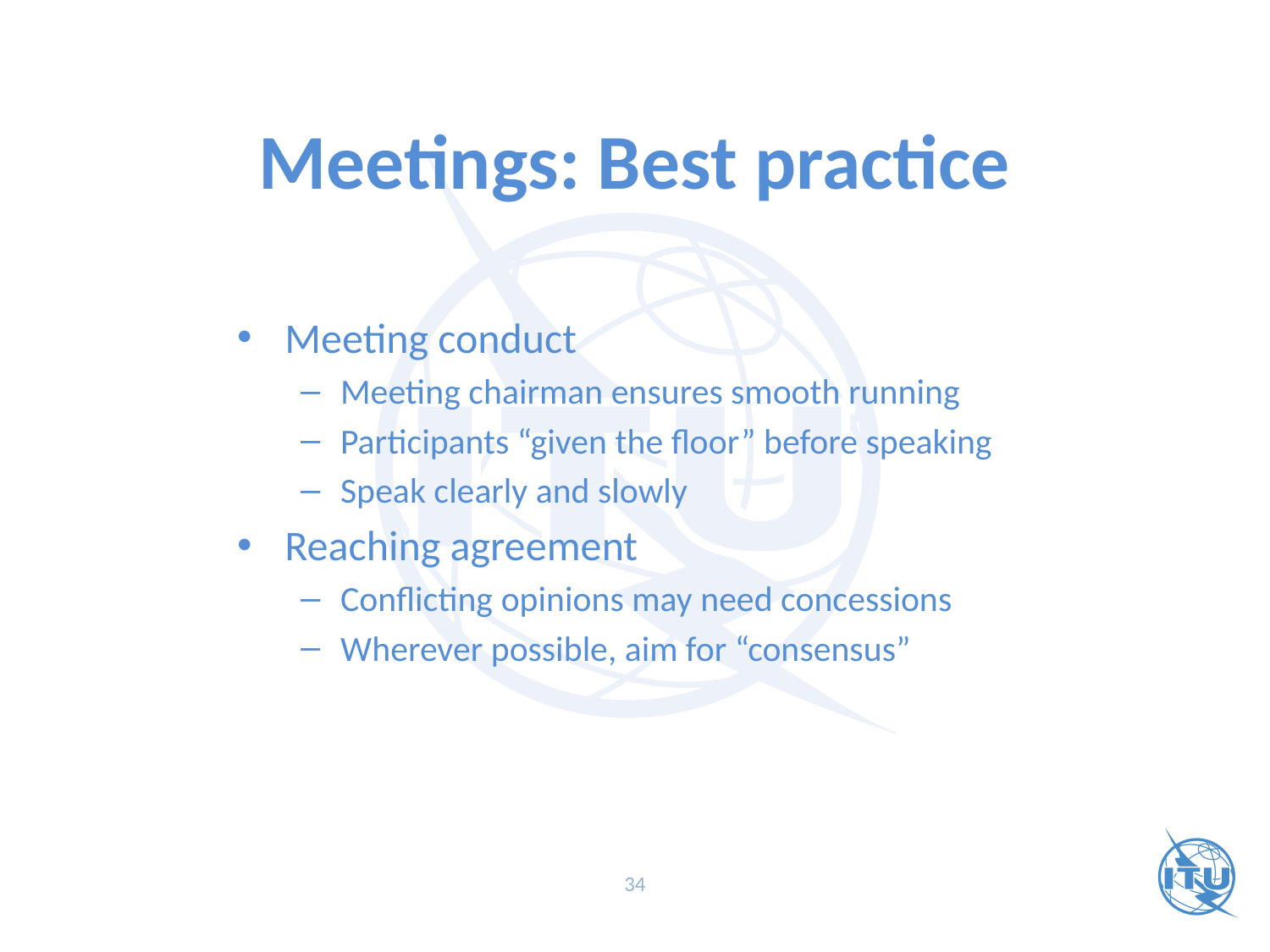

# Meetings: Best practice
Meeting conduct
Meeting chairman ensures smooth running
Participants “given the floor” before speaking
Speak clearly and slowly
Reaching agreement
Conflicting opinions may need concessions
Wherever possible, aim for “consensus”
34